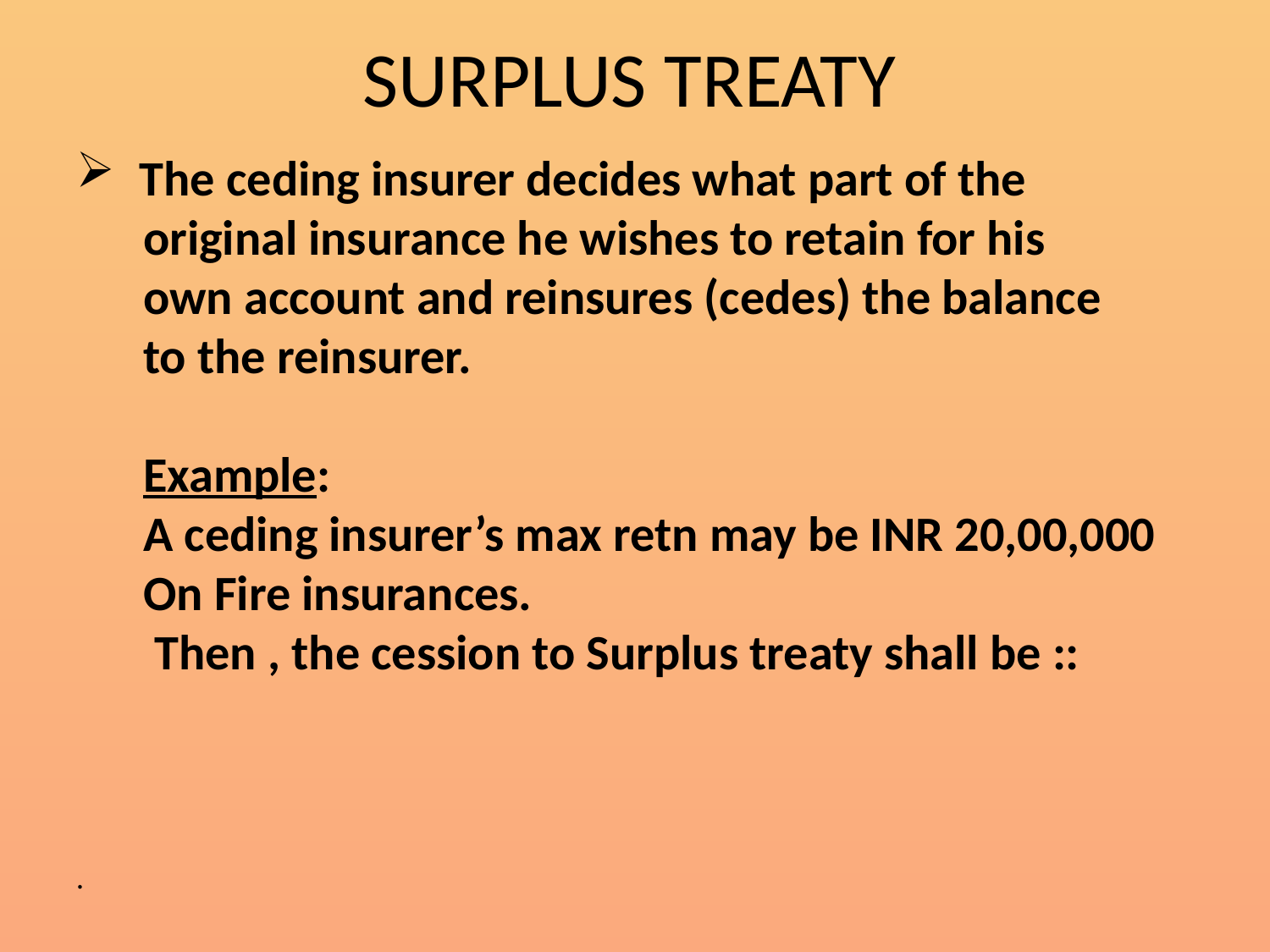

# SURPLUS TREATY
The ceding insurer decides what part of the
      original insurance he wishes to retain for his
      own account and reinsures (cedes) the balance
      to the reinsurer.

      Example:
      A ceding insurer’s max retn may be INR 20,00,000
      On Fire insurances.
       Then , the cession to Surplus treaty shall be ::

.